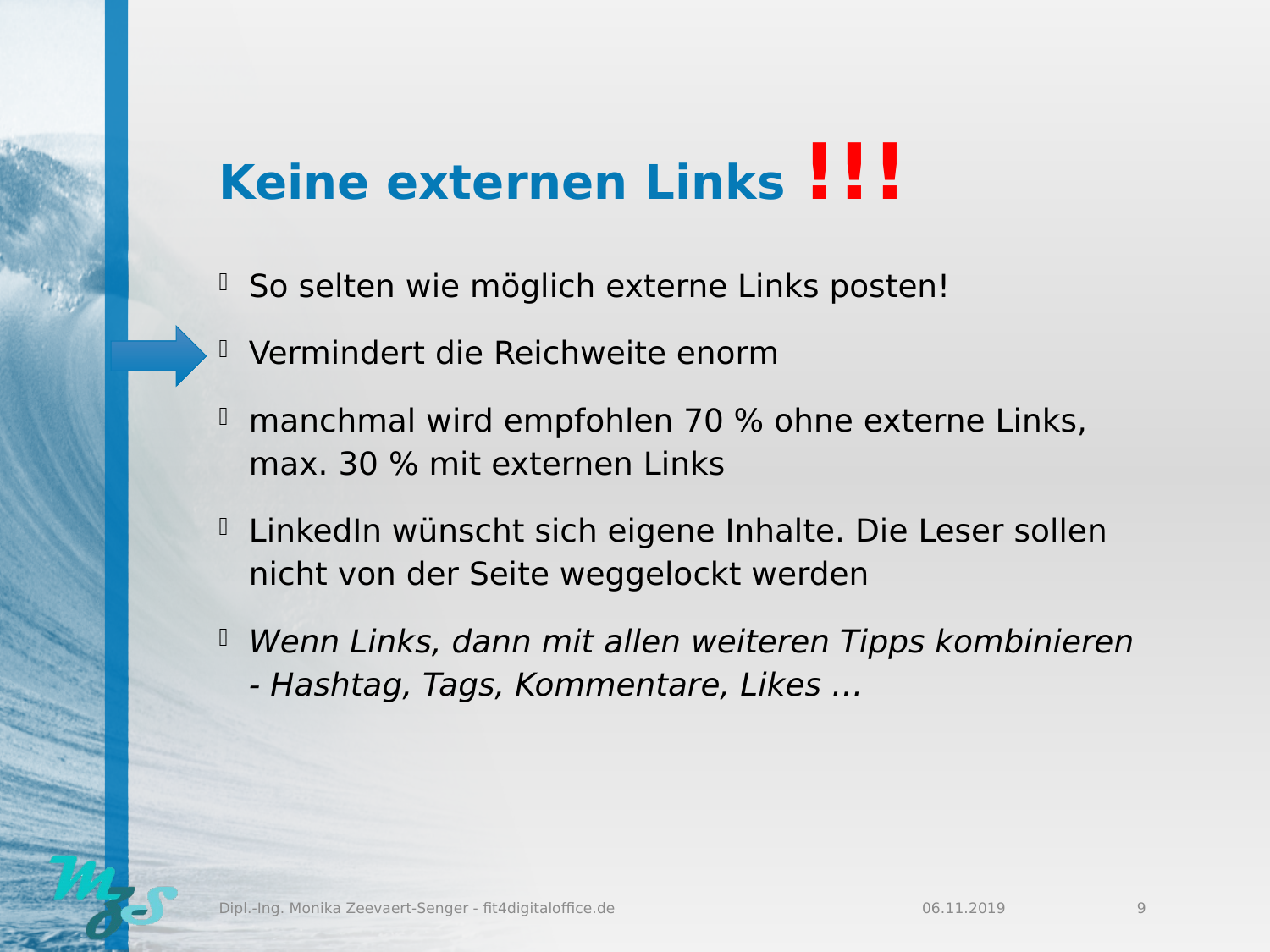

# Keine externen Links !!!
So selten wie möglich externe Links posten!
Vermindert die Reichweite enorm
manchmal wird empfohlen 70 % ohne externe Links, max. 30 % mit externen Links
LinkedIn wünscht sich eigene Inhalte. Die Leser sollen nicht von der Seite weggelockt werden
Wenn Links, dann mit allen weiteren Tipps kombinieren - Hashtag, Tags, Kommentare, Likes …

Dipl.-Ing. Monika Zeevaert-Senger - fit4digitaloffice.de
06.11.2019
9